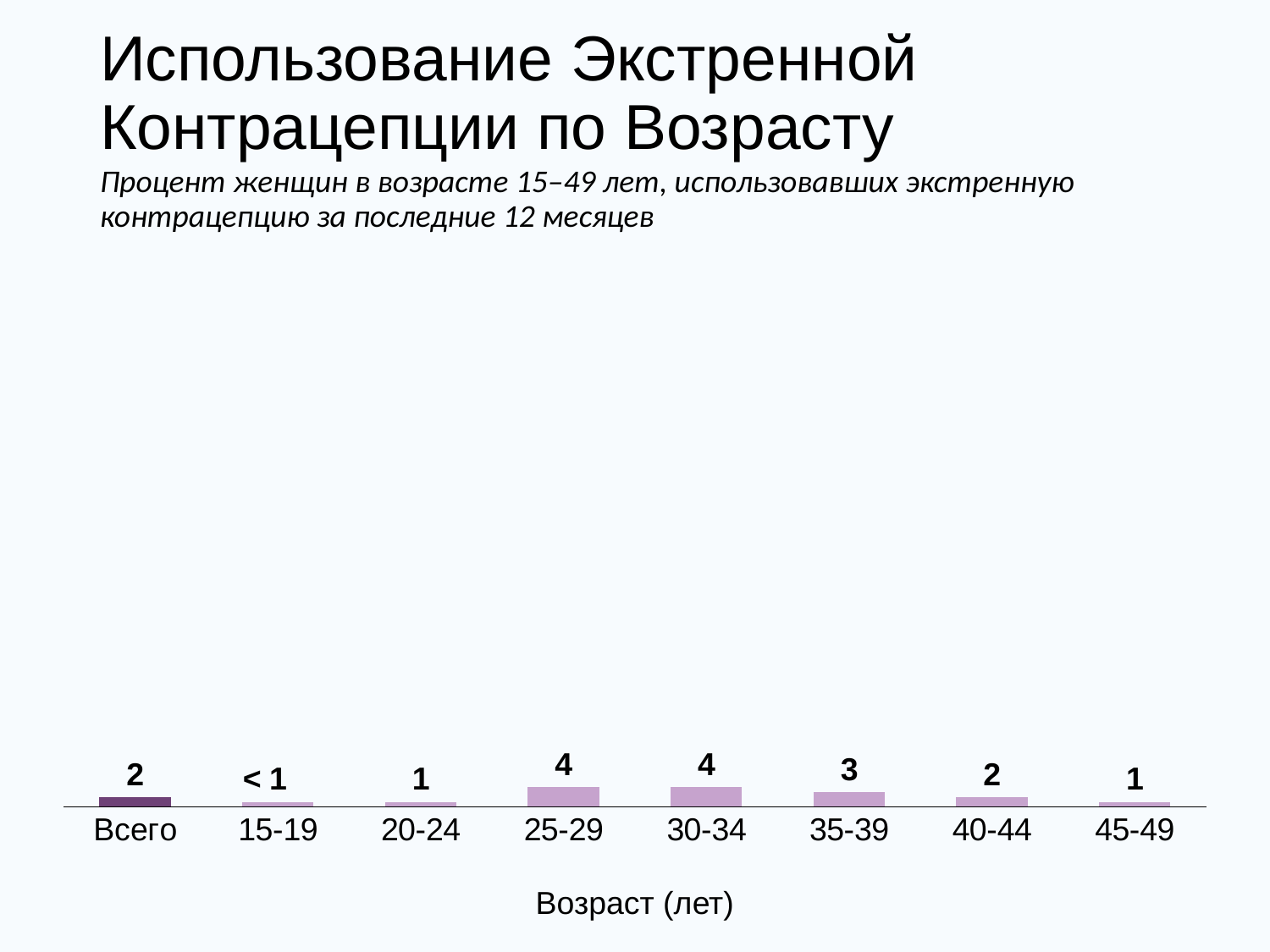

# Использование Экстренной Контрацепции по Возрасту
Процент женщин в возрасте 15–49 лет, использовавших экстренную контрацепцию за последние 12 месяцев

### Chart

| Category | Women |
|---|---|
| Всего | 2.0 |
| 15-19 | 1.0 |
| 20-24 | 1.0 |
| 25-29 | 4.0 |
| 30-34 | 4.0 |
| 35-39 | 3.0 |
| 40-44 | 2.0 |
| 45-49 | 1.0 |
<
Возраст (лет)